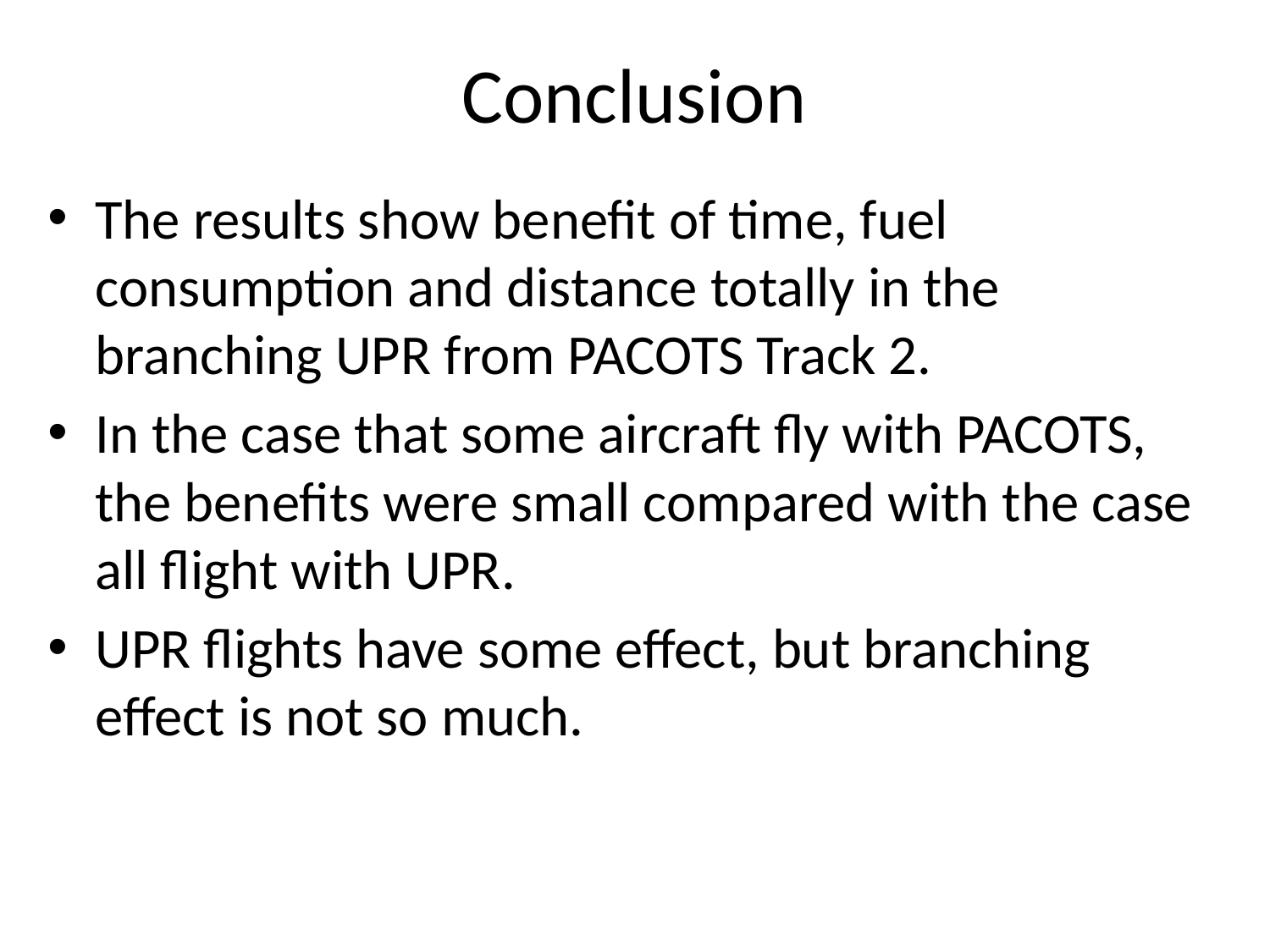

# Conclusion
The results show benefit of time, fuel consumption and distance totally in the branching UPR from PACOTS Track 2.
In the case that some aircraft fly with PACOTS, the benefits were small compared with the case all flight with UPR.
UPR flights have some effect, but branching effect is not so much.